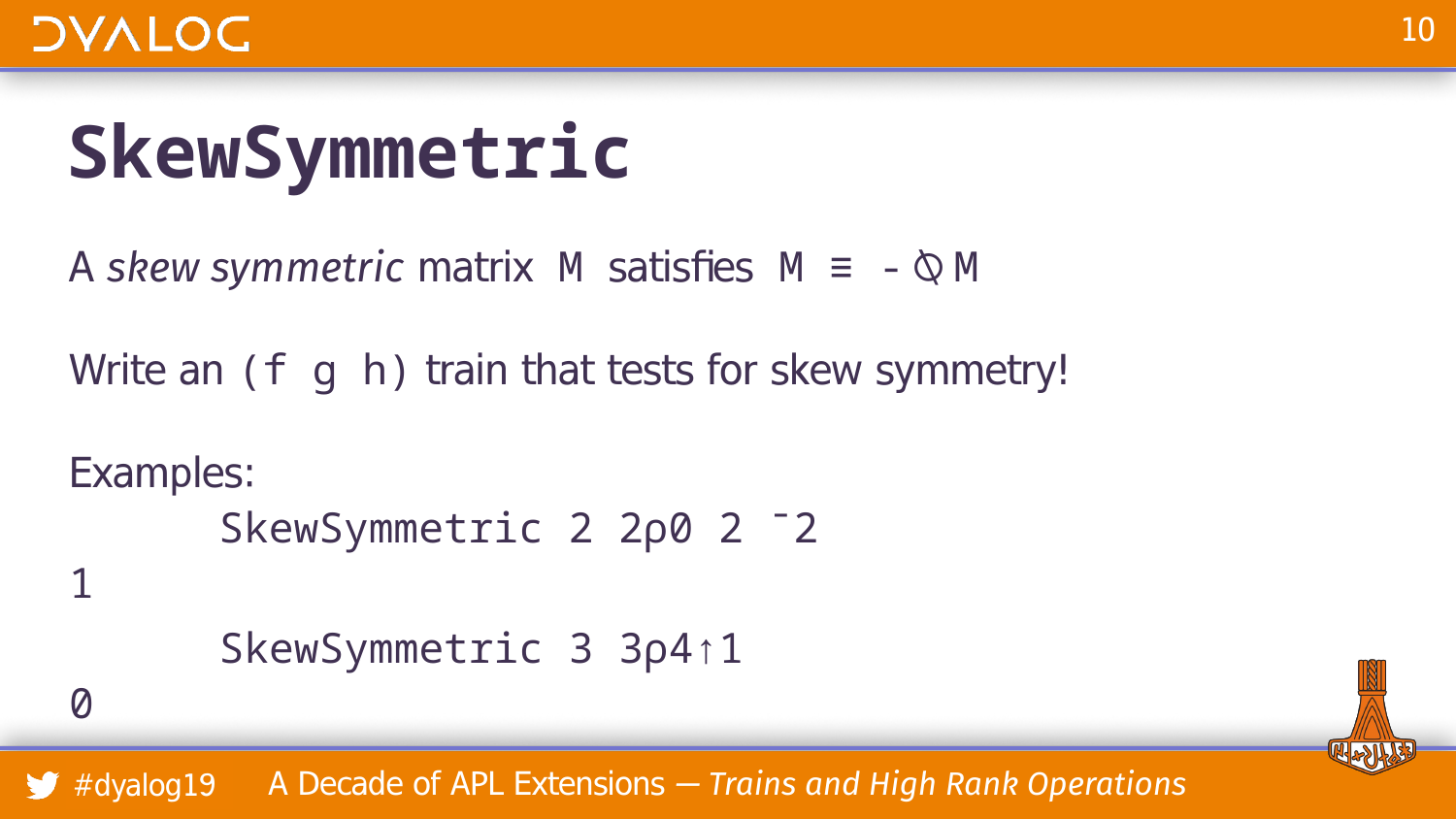

# SkewSymmetric
A skew symmetric matrix M satisfies M ≡ -⍉M

Write an (f g h) train that tests for skew symmetry!

Examples:
      SkewSymmetric 2 2⍴0 2 ¯2
1
      SkewSymmetric 3 3⍴4↑1
0